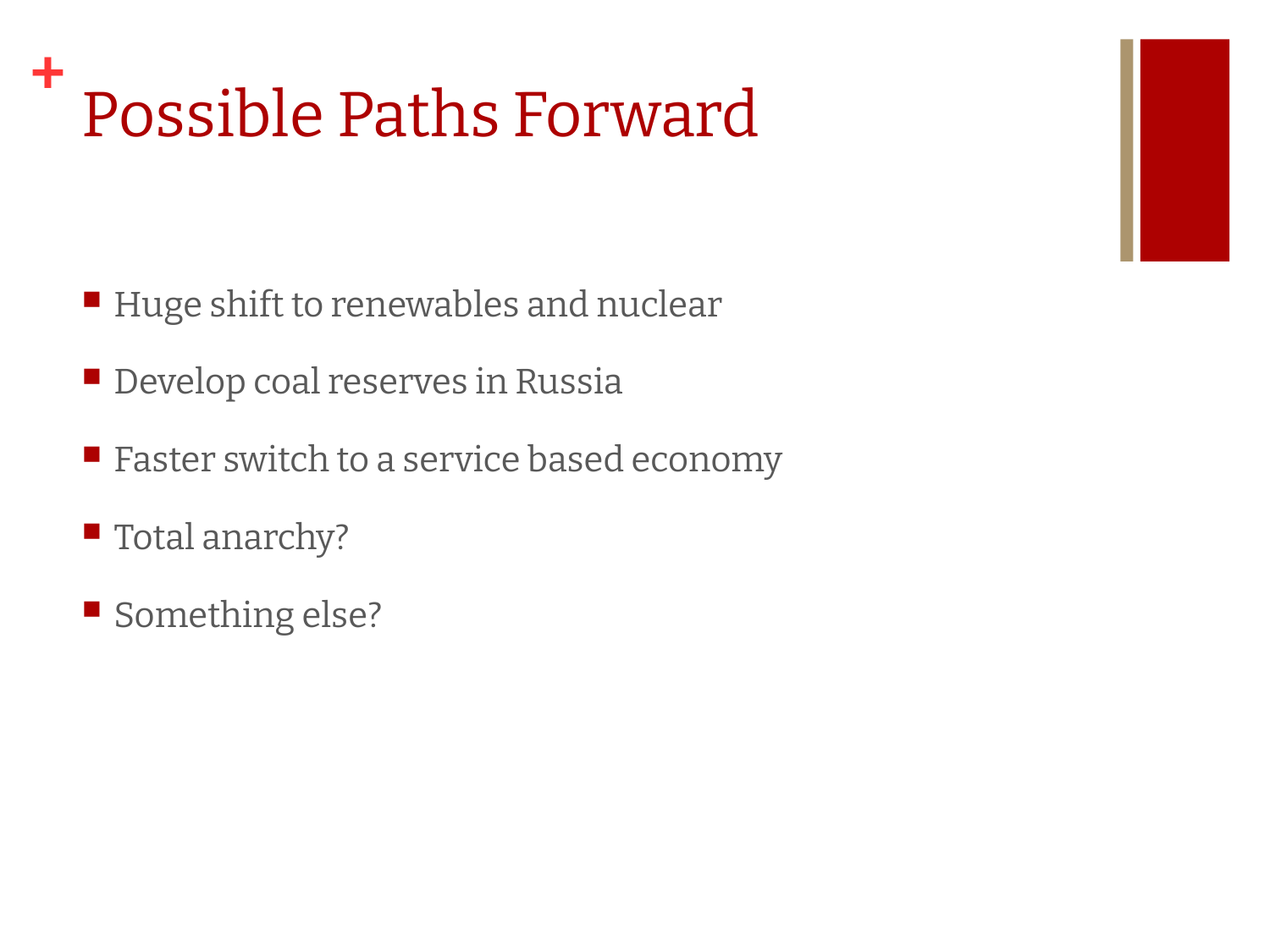

# Possible Paths Forward
Huge shift to renewables and nuclear
Develop coal reserves in Russia
Faster switch to a service based economy
Total anarchy?
Something else?